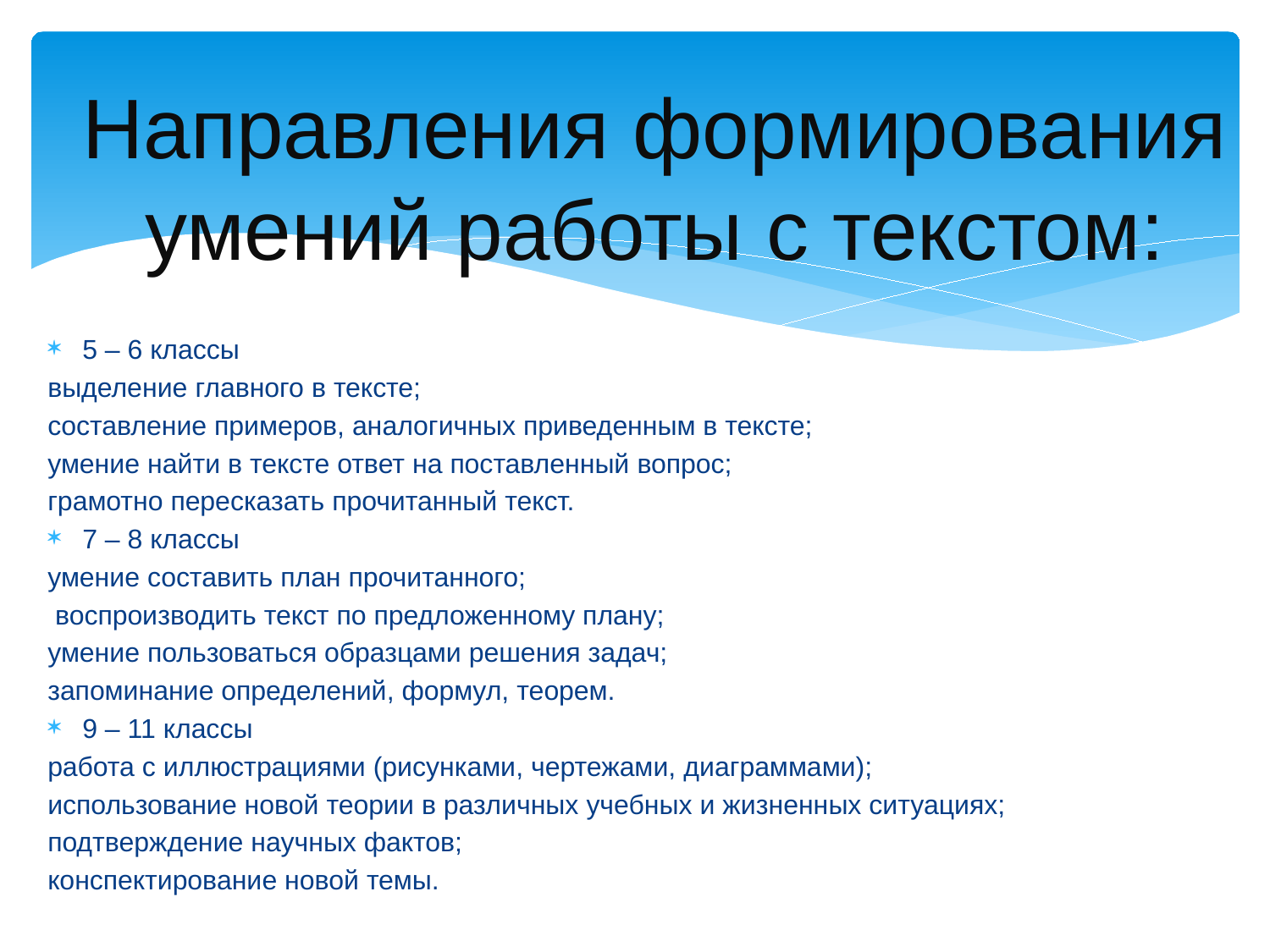

# Направления формирования умений работы с текстом:
5 – 6 классы
выделение главного в тексте;
составление примеров, аналогичных приведенным в тексте;
умение найти в тексте ответ на поставленный вопрос;
грамотно пересказать прочитанный текст.
7 – 8 классы
умение составить план прочитанного;
 воспроизводить текст по предложенному плану;
умение пользоваться образцами решения задач;
запоминание определений, формул, теорем.
9 – 11 классы
работа с иллюстрациями (рисунками, чертежами, диаграммами);
использование новой теории в различных учебных и жизненных ситуациях;
подтверждение научных фактов;
конспектирование новой темы.